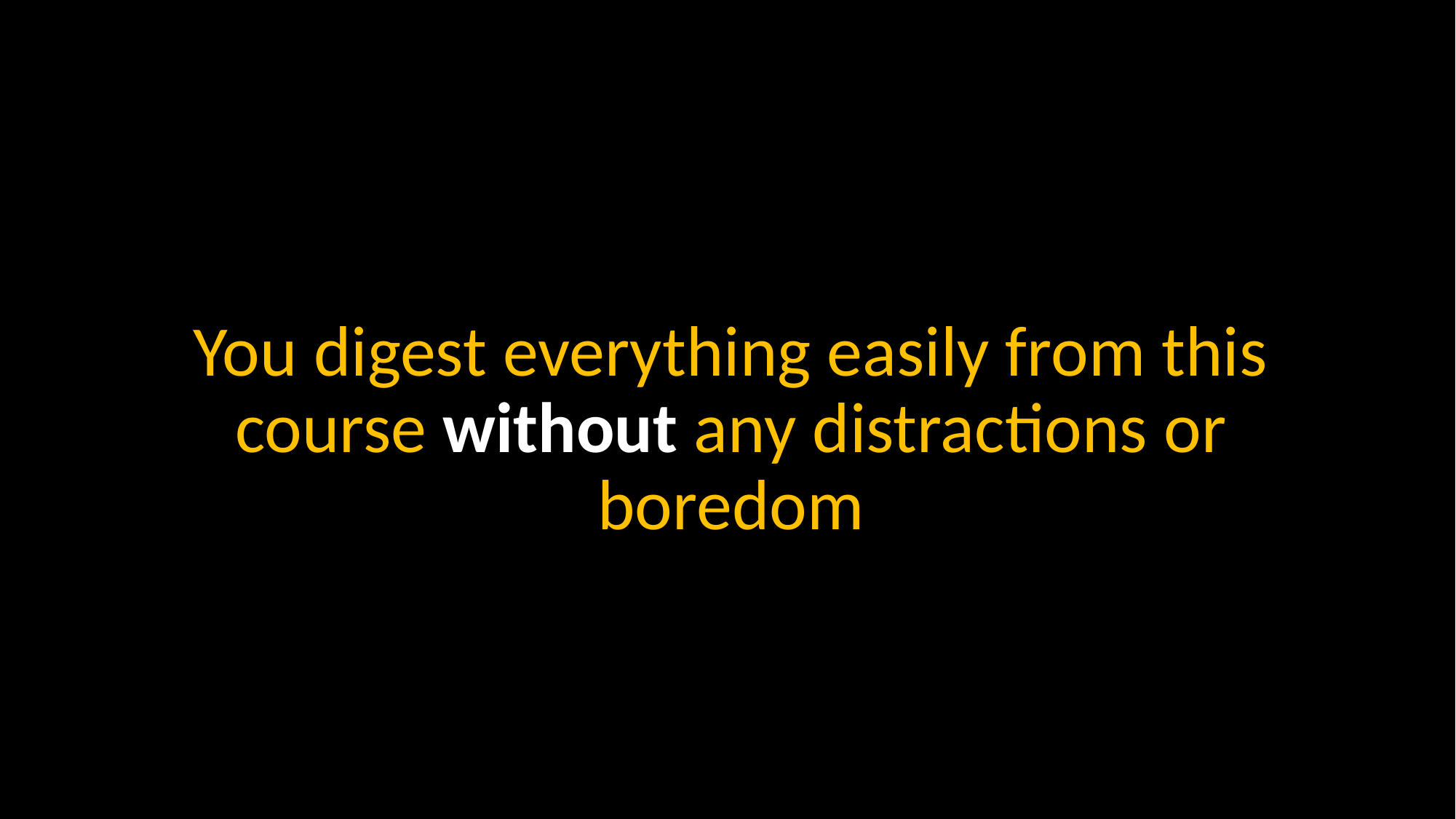

You digest everything easily from this course without any distractions or boredom